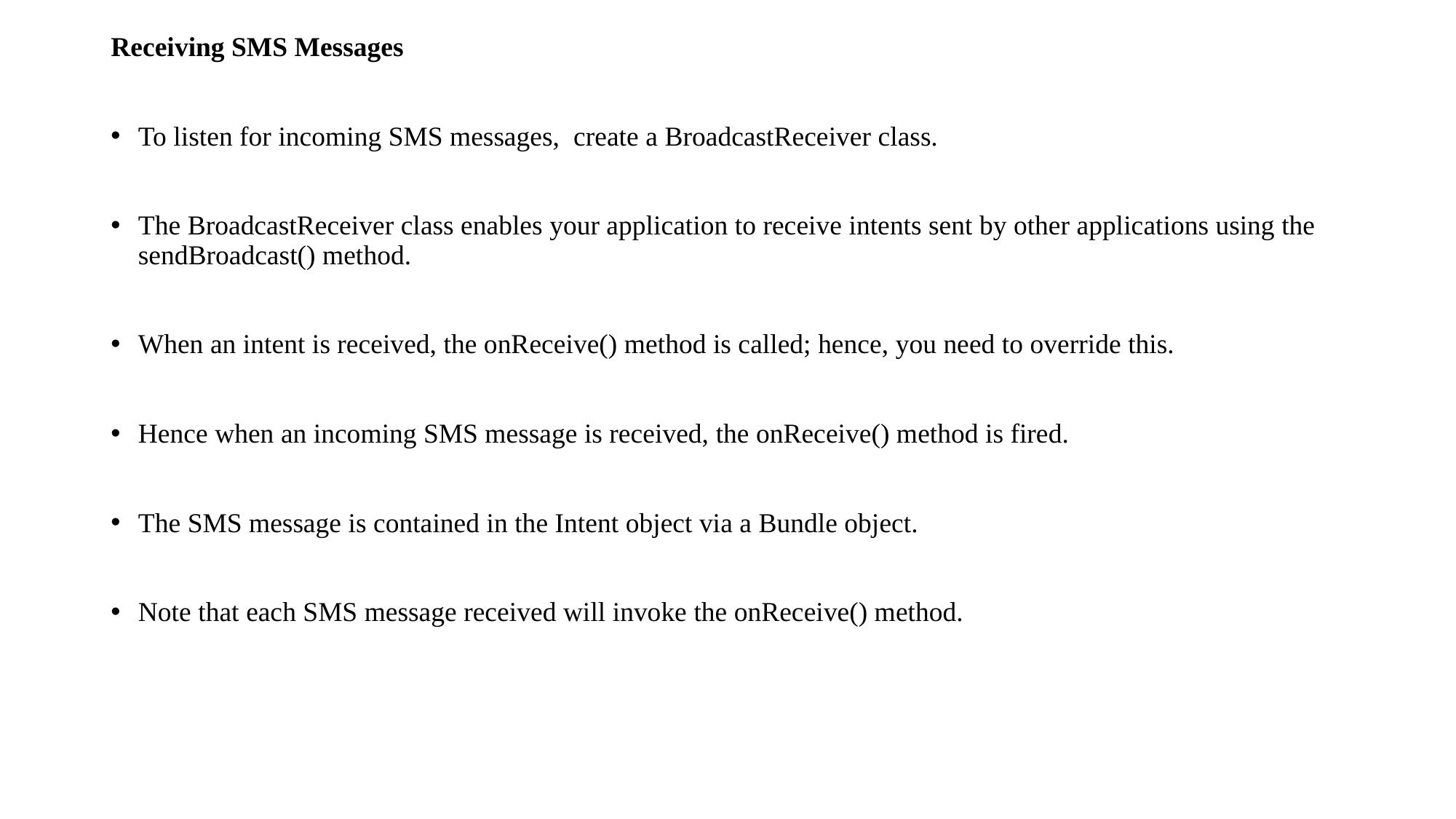

Receiving SMS Messages

To listen for incoming SMS messages,  create a BroadcastReceiver class.

The BroadcastReceiver class enables your application to receive intents sent by other applications using the sendBroadcast() method.

When an intent is received, the onReceive() method is called; hence, you need to override this.

Hence when an incoming SMS message is received, the onReceive() method is fired.

The SMS message is contained in the Intent object via a Bundle object.

Note that each SMS message received will invoke the onReceive() method.